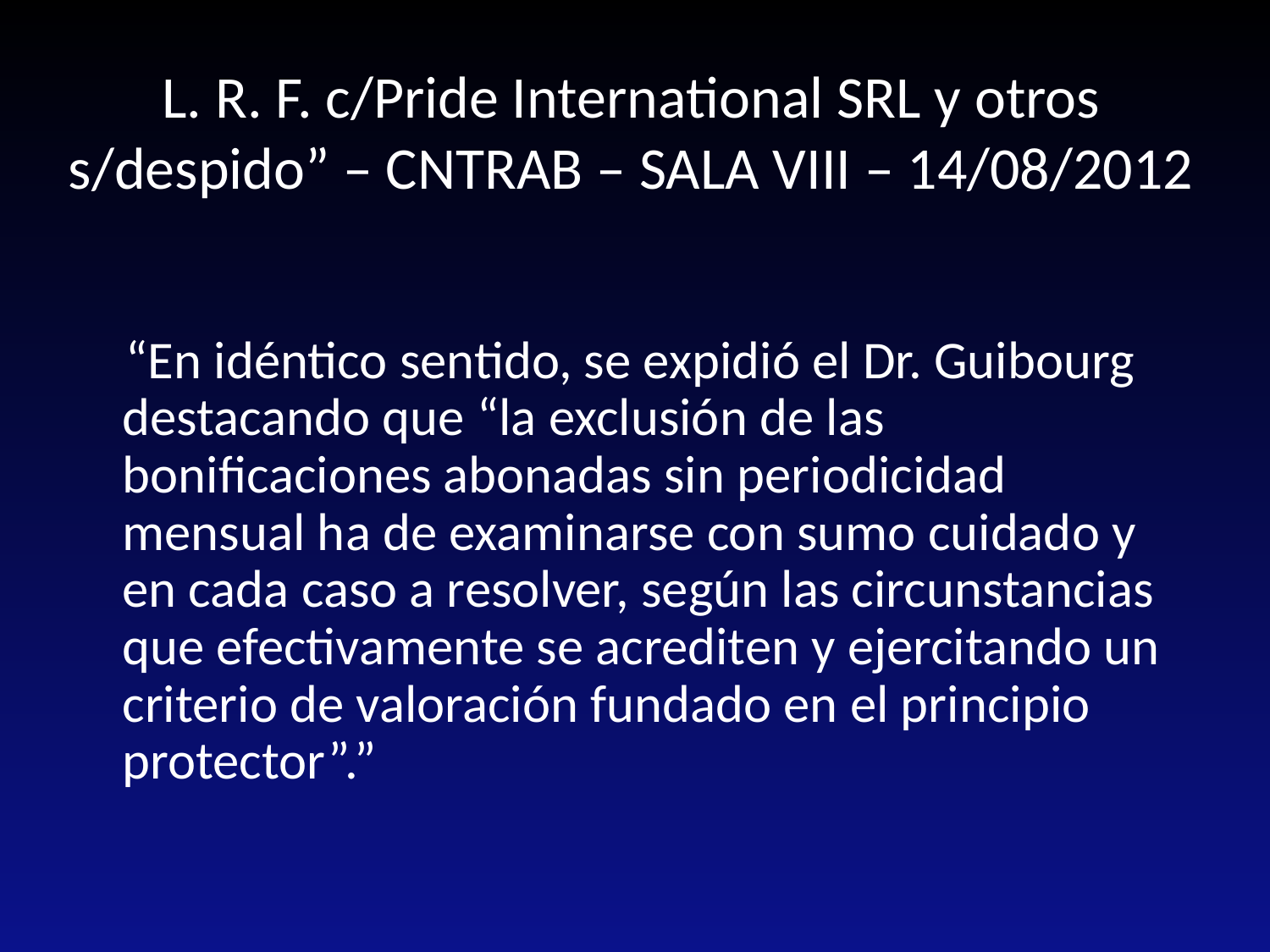

# L. R. F. c/Pride International SRL y otros s/despido” – CNTRAB – SALA VIII – 14/08/2012
    “En idéntico sentido, se expidió el Dr. Guibourg destacando que “la exclusión de las bonificaciones abonadas sin periodicidad mensual ha de examinarse con sumo cuidado y en cada caso a resolver, según las circunstancias que efectivamente se acrediten y ejercitando un criterio de valoración fundado en el principio protector”.”